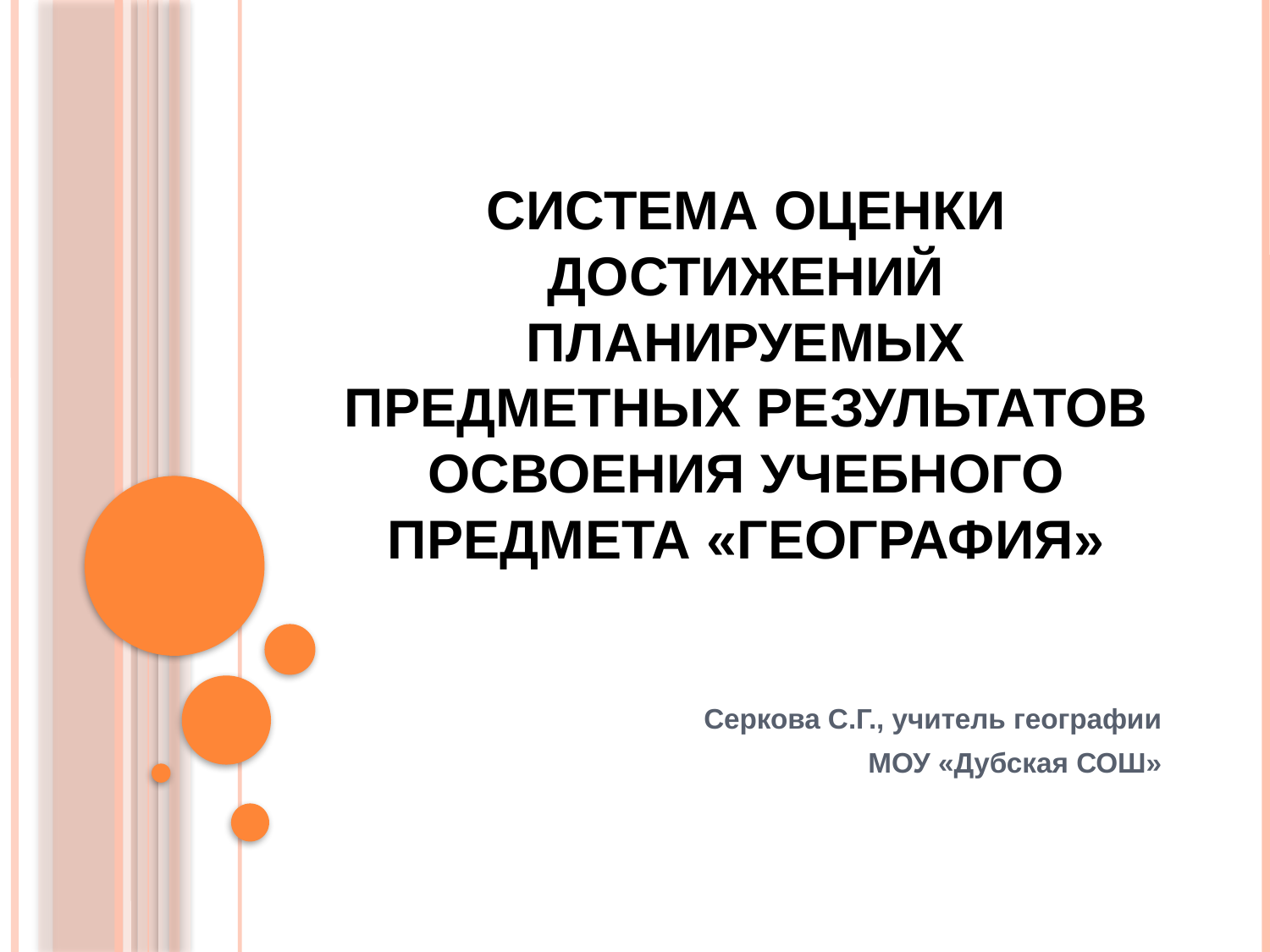

# Система оценки достижений планируемых предметных результатов освоения учебного предмета «География»
Серкова С.Г., учитель географии
МОУ «Дубская СОШ»